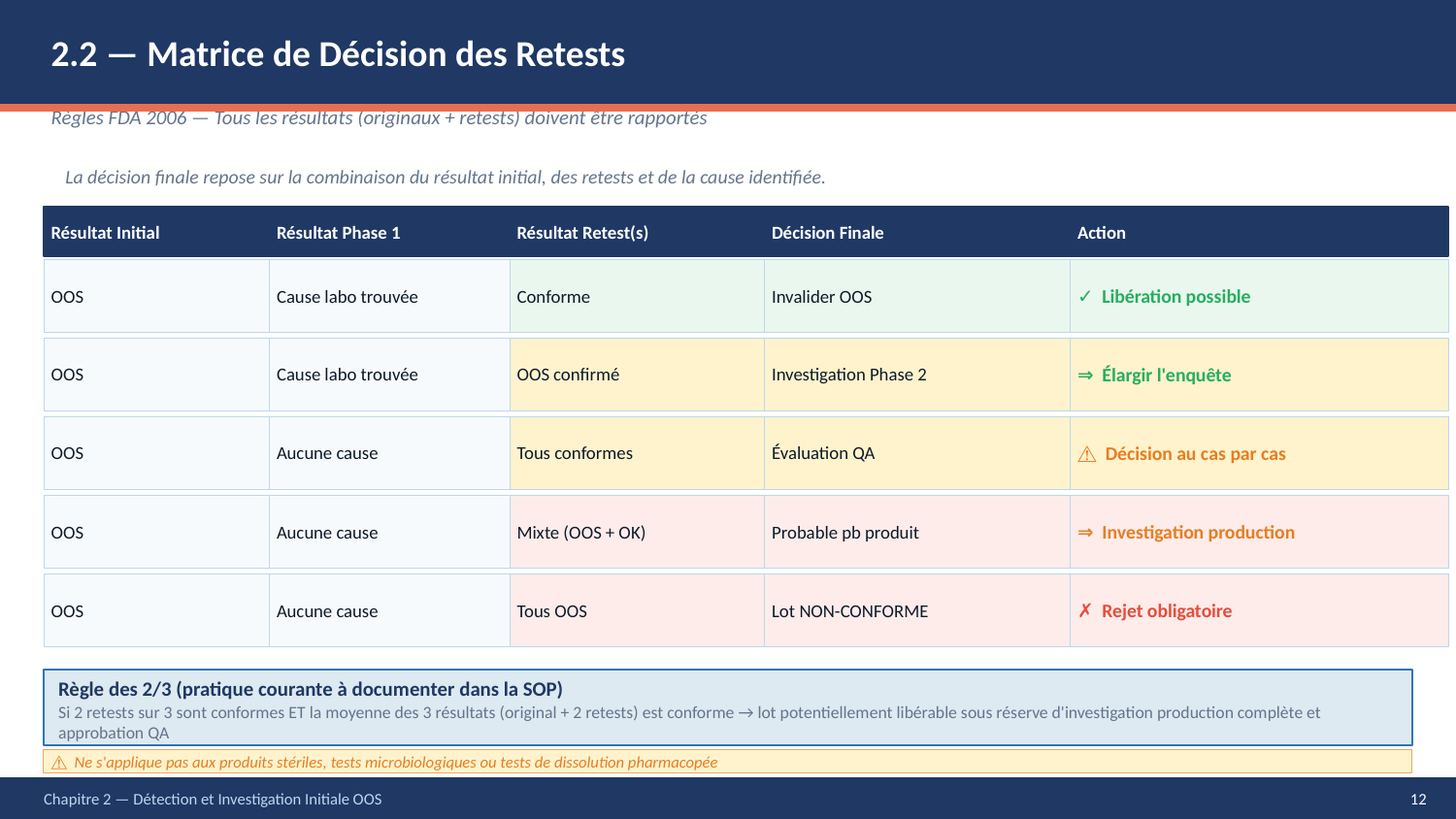

2.2 — Matrice de Décision des Retests

Règles FDA 2006 — Tous les résultats (originaux + retests) doivent être rapportés
La décision finale repose sur la combinaison du résultat initial, des retests et de la cause identifiée.

Résultat Initial

Résultat Phase 1

Résultat Retest(s)

Décision Finale

Action

OOS

Cause labo trouvée

Conforme

Invalider OOS

✓  Libération possible

OOS

Cause labo trouvée

OOS confirmé

Investigation Phase 2

⇒  Élargir l'enquête

OOS

Aucune cause

Tous conformes

Évaluation QA

⚠  Décision au cas par cas

OOS

Aucune cause

Mixte (OOS + OK)

Probable pb produit

⇒  Investigation production

OOS

Aucune cause

Tous OOS

Lot NON-CONFORME

✗  Rejet obligatoire

Règle des 2/3 (pratique courante à documenter dans la SOP)
Si 2 retests sur 3 sont conformes ET la moyenne des 3 résultats (original + 2 retests) est conforme → lot potentiellement libérable sous réserve d'investigation production complète et approbation QA

⚠  Ne s'applique pas aux produits stériles, tests microbiologiques ou tests de dissolution pharmacopée

Chapitre 2 — Détection et Investigation Initiale OOS
12